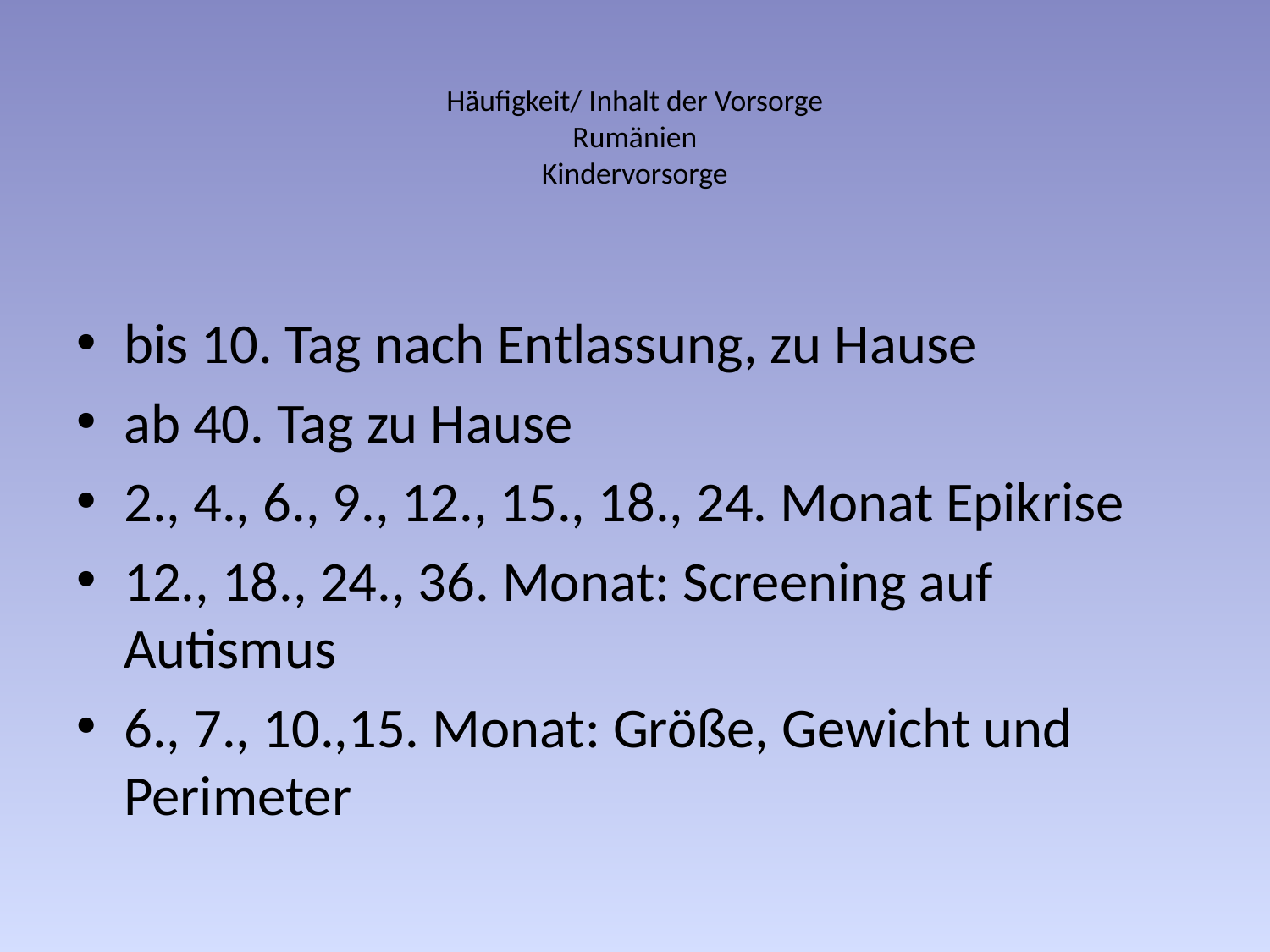

# Häufigkeit/ Inhalt der Vorsorge Rumänien Kindervorsorge

bis 10. Tag nach Entlassung, zu Hause
ab 40. Tag zu Hause
2., 4., 6., 9., 12., 15., 18., 24. Monat Epikrise
12., 18., 24., 36. Monat: Screening auf Autismus
6., 7., 10.,15. Monat: Größe, Gewicht und Perimeter